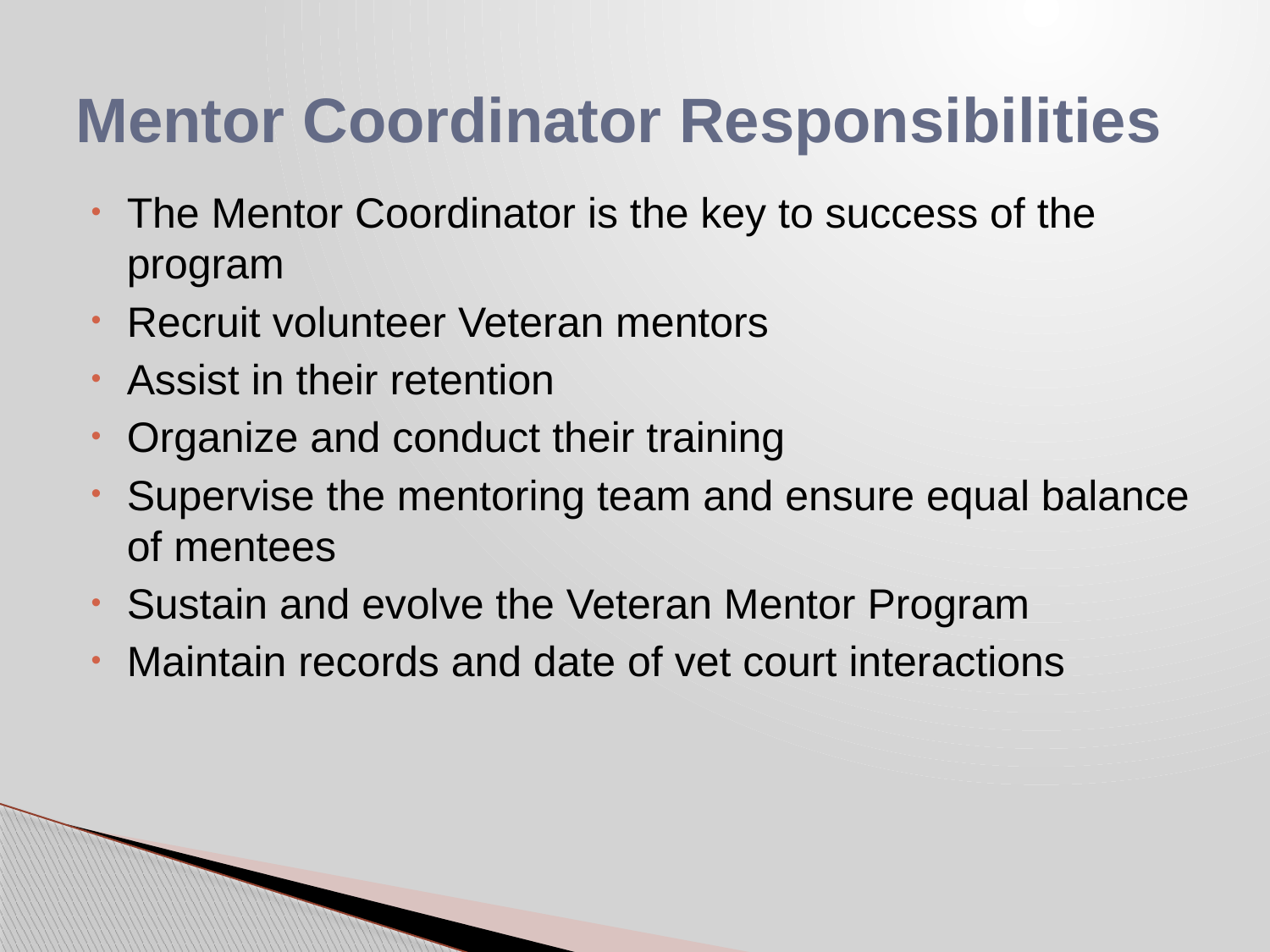

# Mentor Coordinator Responsibilities
The Mentor Coordinator is the key to success of the program
Recruit volunteer Veteran mentors
Assist in their retention
Organize and conduct their training
Supervise the mentoring team and ensure equal balance of mentees
Sustain and evolve the Veteran Mentor Program
Maintain records and date of vet court interactions